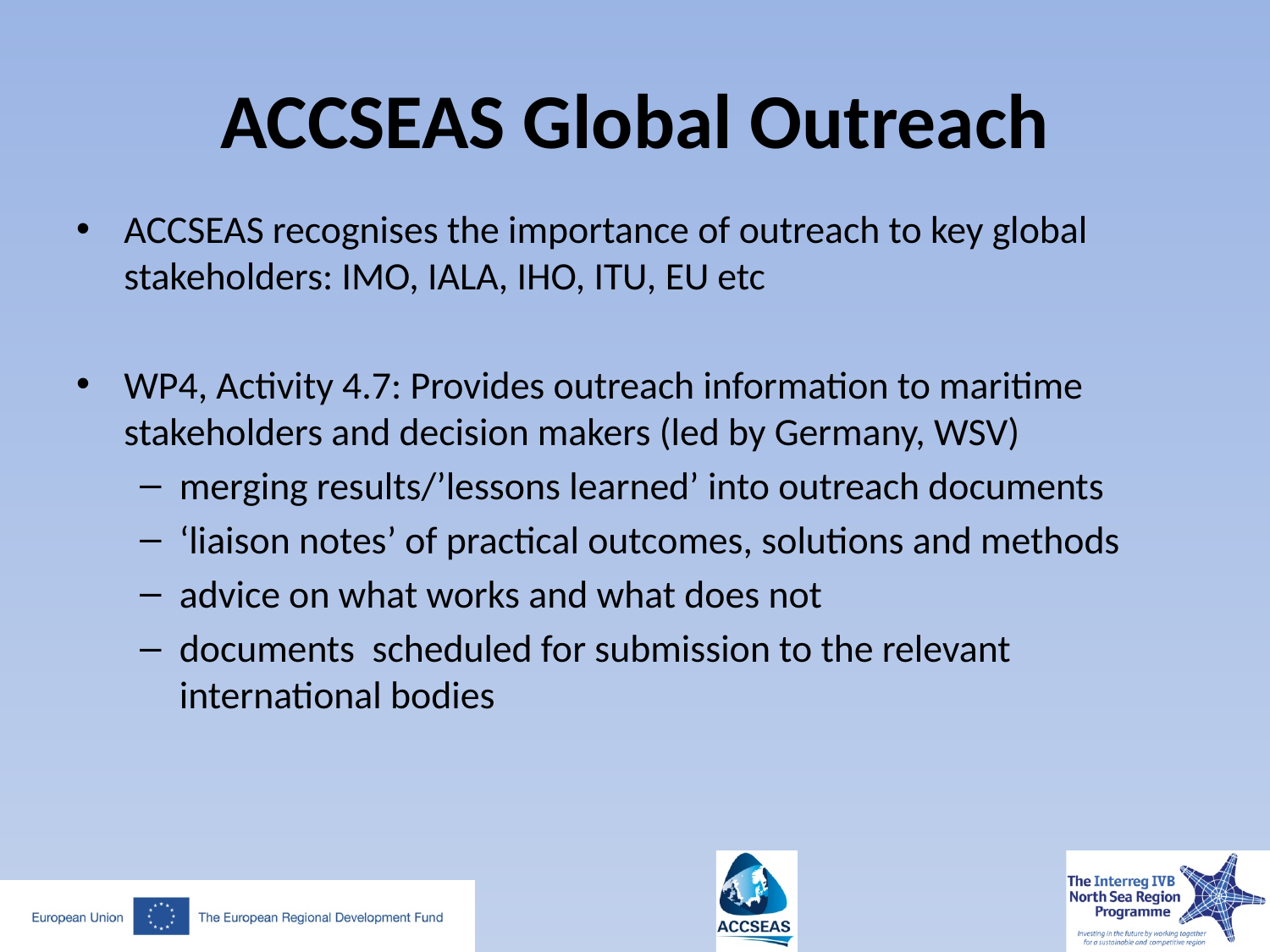

# ACCSEAS Global Outreach
ACCSEAS recognises the importance of outreach to key global stakeholders: IMO, IALA, IHO, ITU, EU etc

WP4, Activity 4.7: Provides outreach information to maritime stakeholders and decision makers (led by Germany, WSV)
merging results/’lessons learned’ into outreach documents
‘liaison notes’ of practical outcomes, solutions and methods
advice on what works and what does not
documents  scheduled for submission to the relevant international bodies